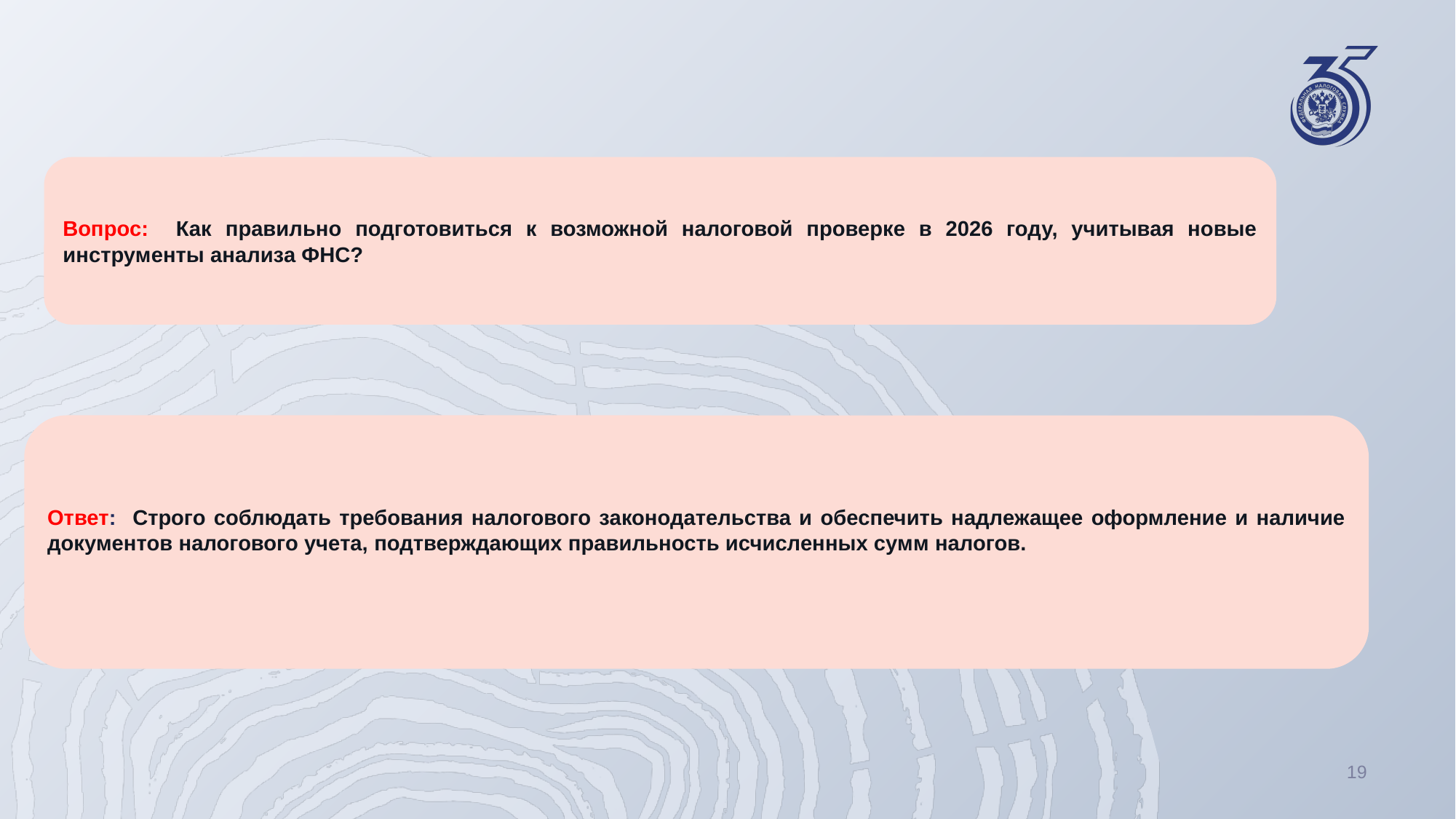

Вопрос:  Как правильно подготовиться к возможной налоговой проверке в 2026 году, учитывая новые инструменты анализа ФНС?
Ответ:  Строго соблюдать требования налогового законодательства и обеспечить надлежащее оформление и наличие документов налогового учета, подтверждающих правильность исчисленных сумм налогов.

19